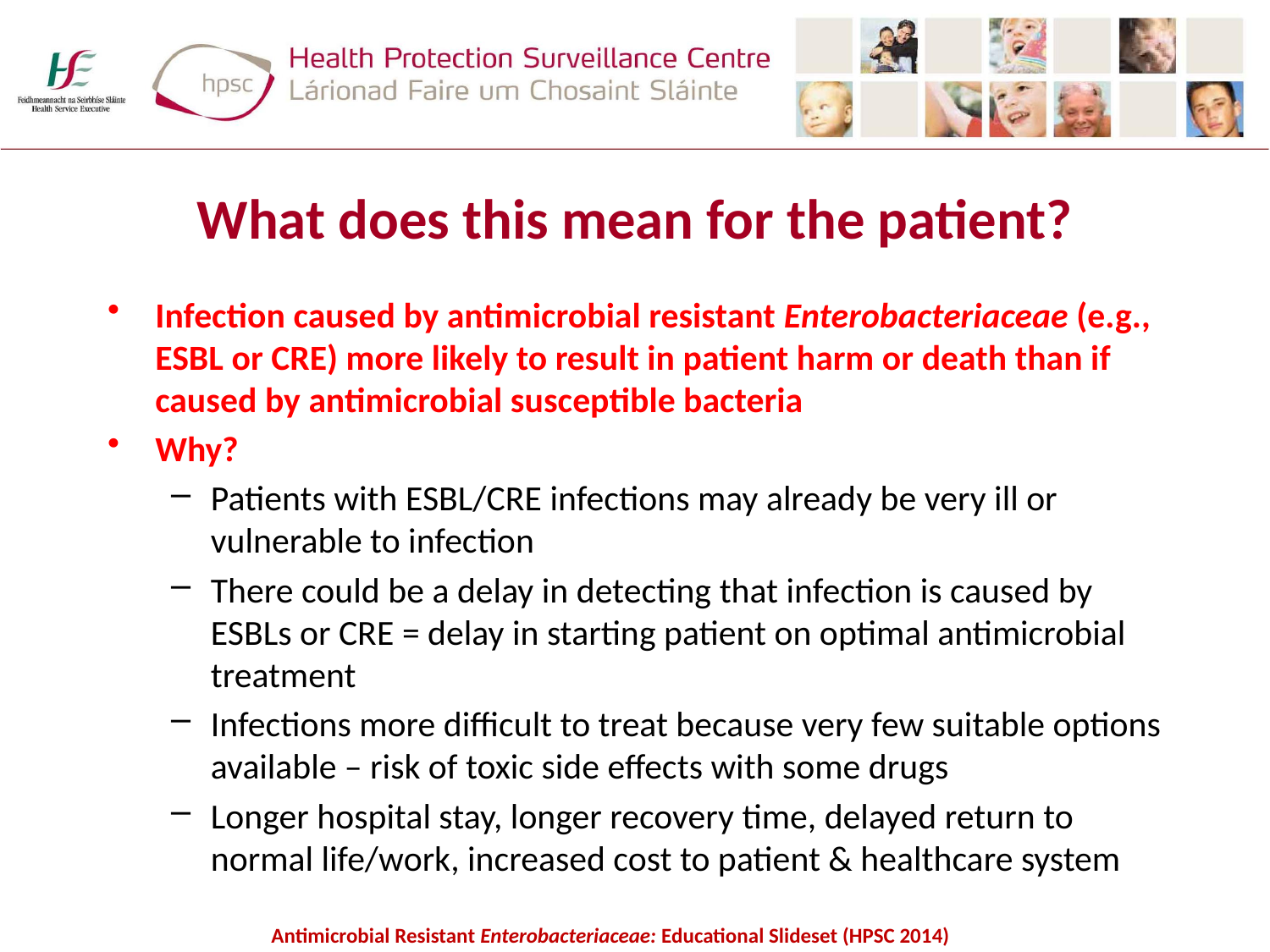

# What does this mean for the patient?
Infection caused by antimicrobial resistant Enterobacteriaceae (e.g., ESBL or CRE) more likely to result in patient harm or death than if caused by antimicrobial susceptible bacteria
Why?
Patients with ESBL/CRE infections may already be very ill or vulnerable to infection
There could be a delay in detecting that infection is caused by ESBLs or CRE = delay in starting patient on optimal antimicrobial treatment
Infections more difficult to treat because very few suitable options available – risk of toxic side effects with some drugs
Longer hospital stay, longer recovery time, delayed return to normal life/work, increased cost to patient & healthcare system
Antimicrobial Resistant Enterobacteriaceae: Educational Slideset (HPSC 2014)